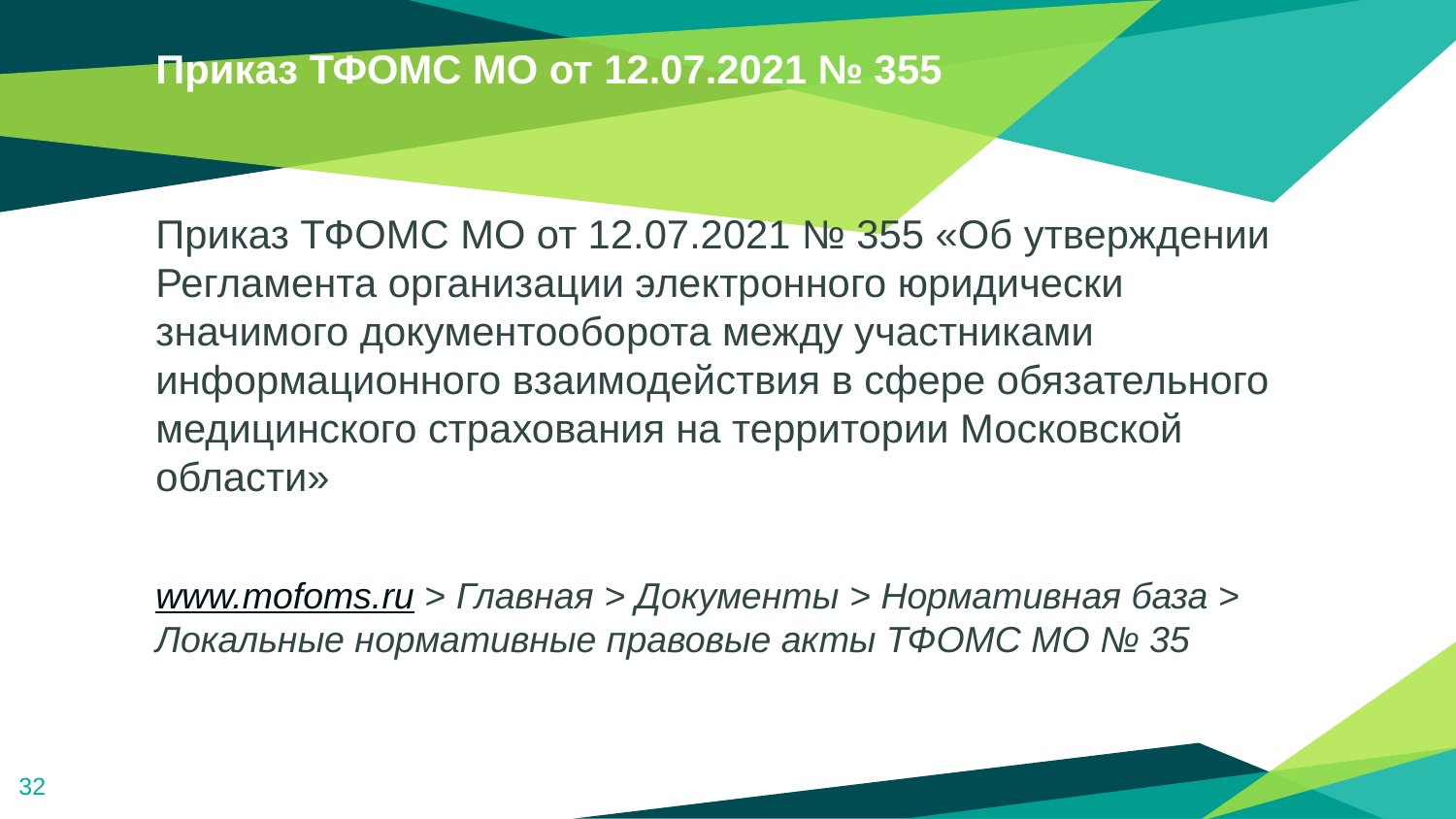

# Приказ ТФОМС МО от 12.07.2021 № 355
Приказ ТФОМС МО от 12.07.2021 № 355 «Об утверждении Регламента организации электронного юридически значимого документооборота между участниками информационного взаимодействия в сфере обязательного медицинского страхования на территории Московской области»

www.mofoms.ru > Главная > Документы > Нормативная база > Локальные нормативные правовые акты ТФОМС МО № 35
32